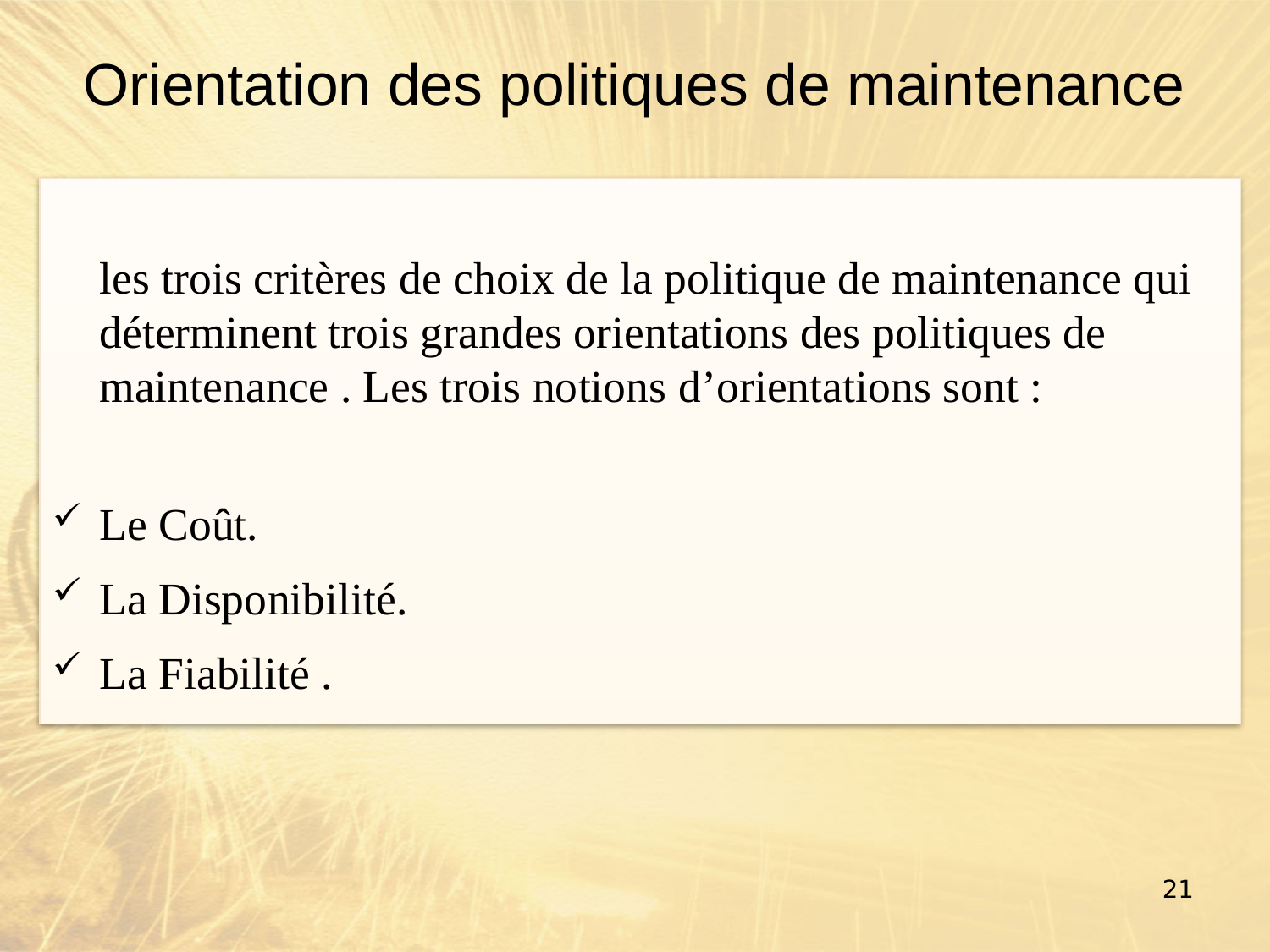

# Orientation des politiques de maintenance

		les trois critères de choix de la politique de maintenance qui déterminent trois grandes orientations des politiques de maintenance . Les trois notions d’orientations sont :

Le Coût.
La Disponibilité.
La Fiabilité .
21